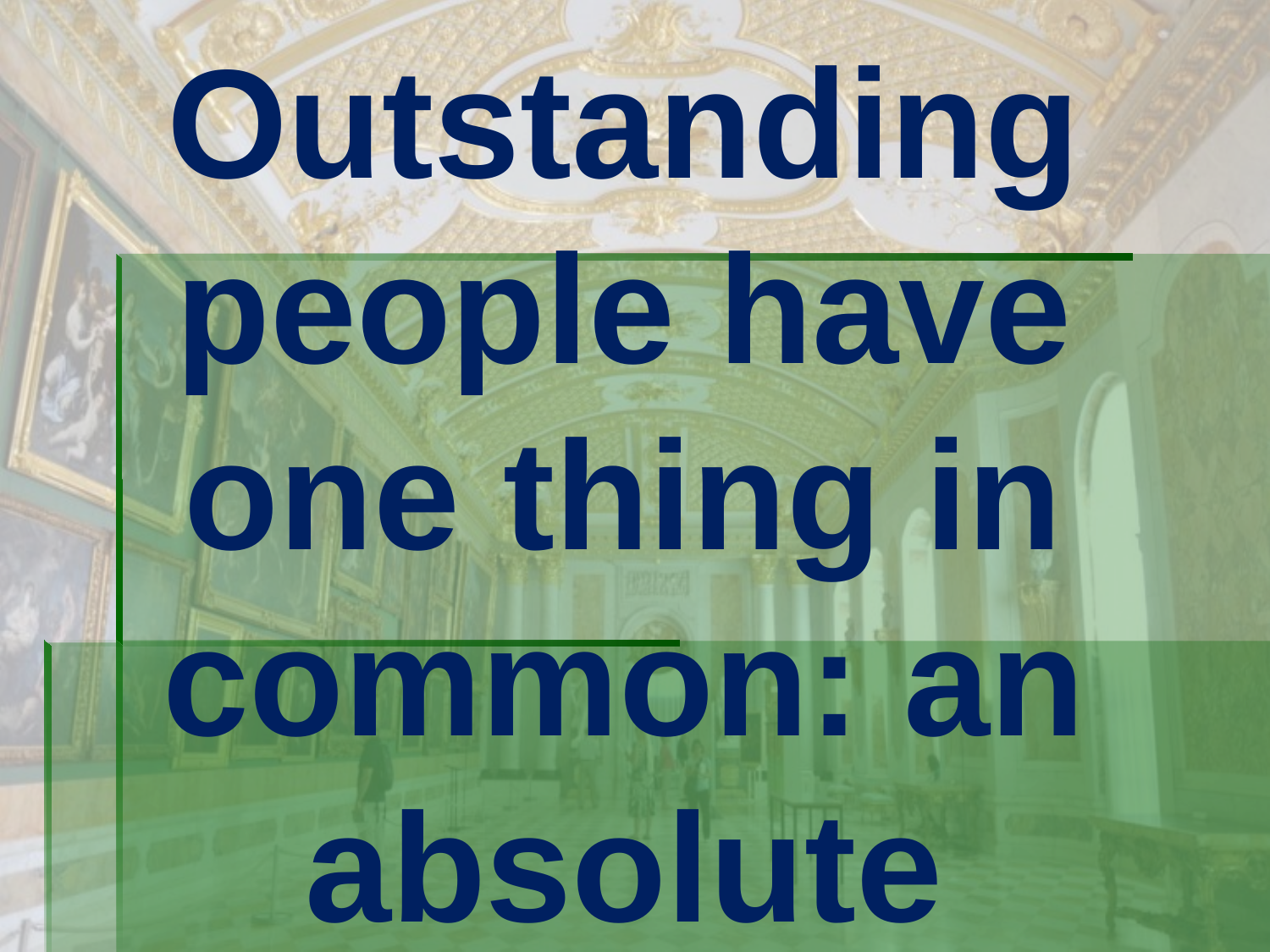

Outstanding people have one thing in common: an absolute sense of mission.